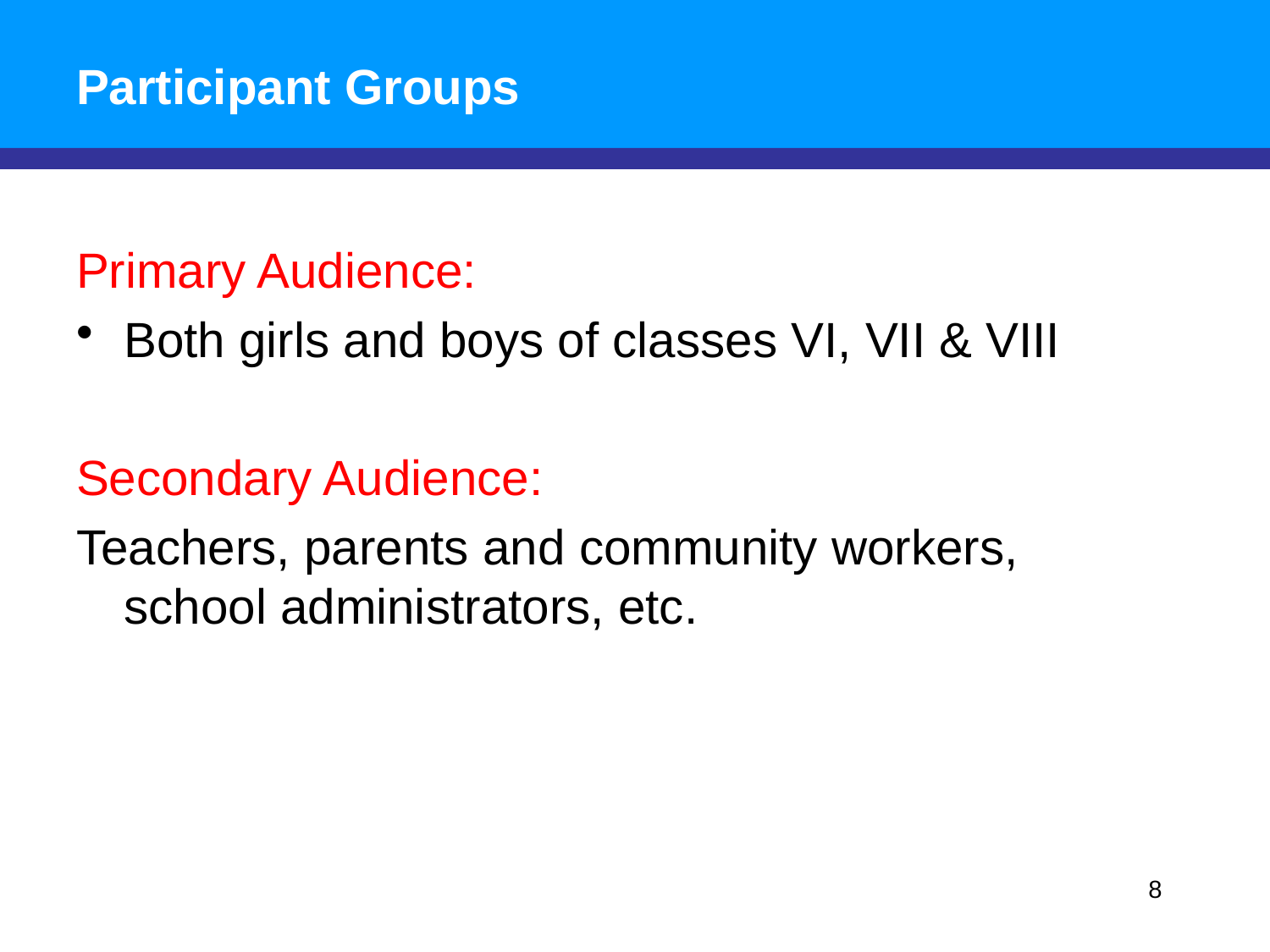

# Participant Groups
Primary Audience:
Both girls and boys of classes VI, VII & VIII

Secondary Audience:
Teachers, parents and community workers, school administrators, etc.
8